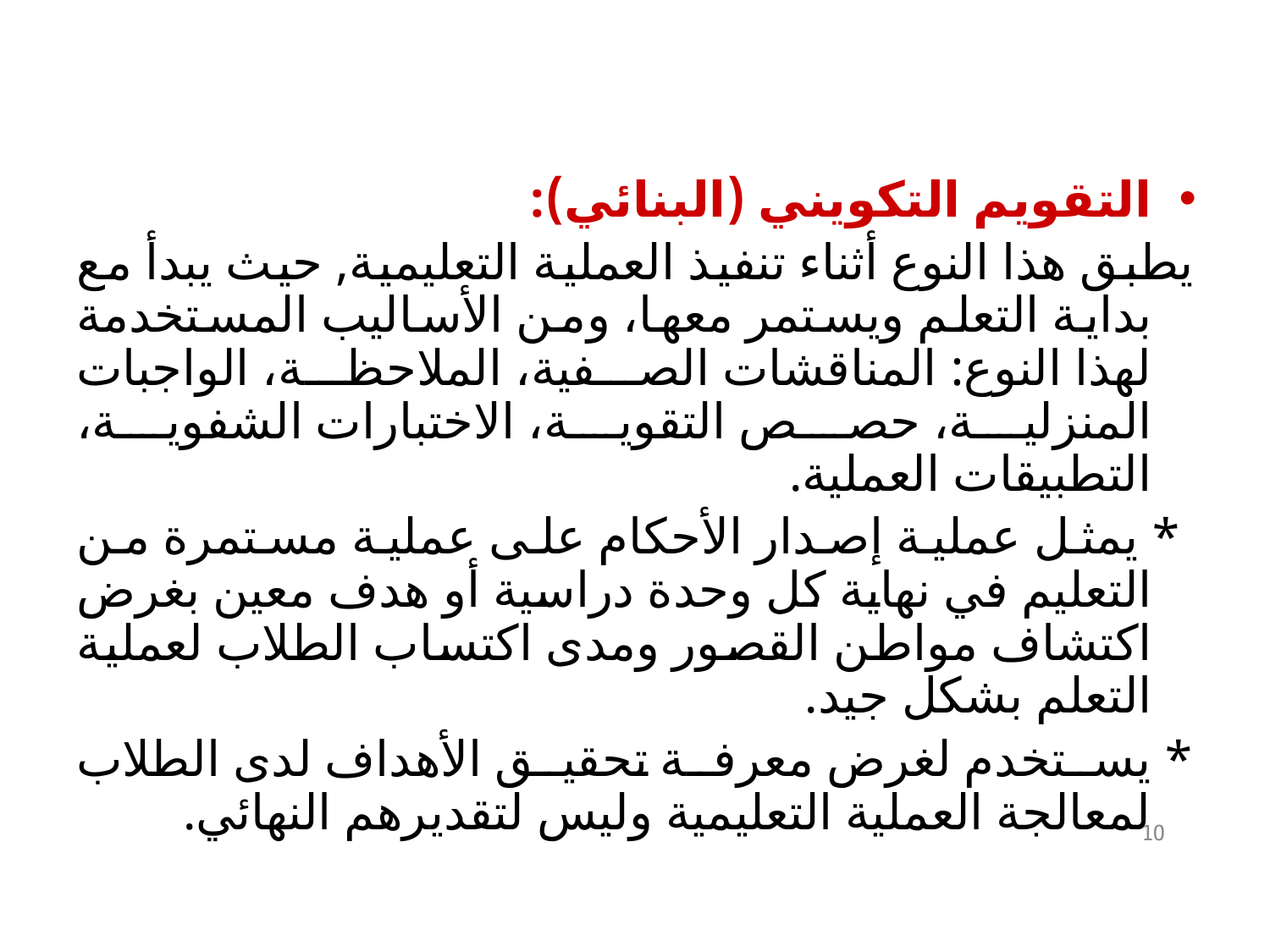

التقويم التكويني (البنائي):
	يطبق هذا النوع أثناء تنفيذ العملية التعليمية, حيث يبدأ مع بداية التعلم ويستمر معها، ومن الأساليب المستخدمة لهذا النوع: المناقشات الصفية، الملاحظة، الواجبات المنزلية، حصص التقوية، الاختبارات الشفوية، التطبيقات العملية.
 * يمثل عملية إصدار الأحكام على عملية مستمرة من التعليم في نهاية كل وحدة دراسية أو هدف معين بغرض اكتشاف مواطن القصور ومدى اكتساب الطلاب لعملية التعلم بشكل جيد.
* يستخدم لغرض معرفة تحقيق الأهداف لدى الطلاب لمعالجة العملية التعليمية وليس لتقديرهم النهائي.
10